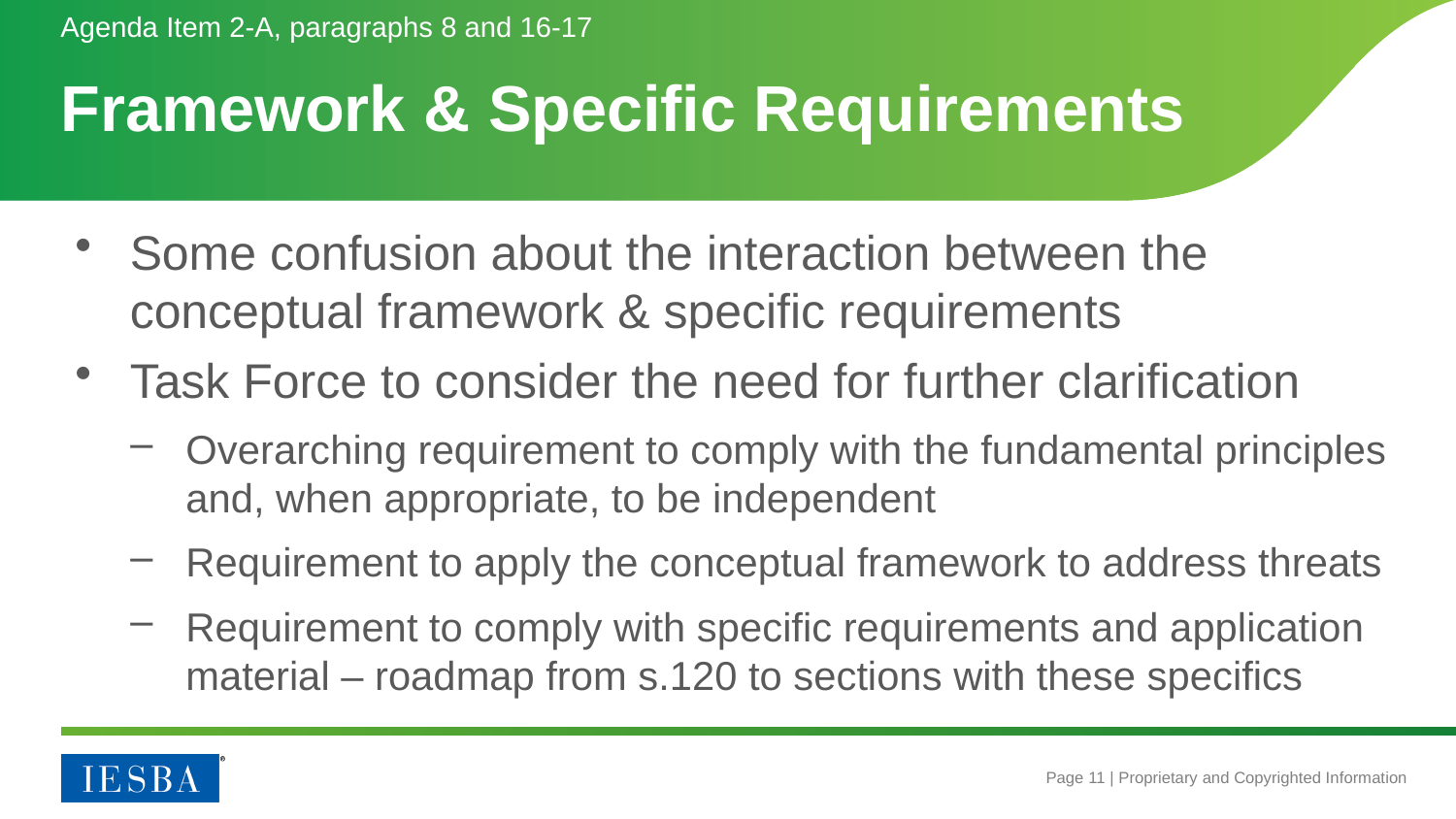

Agenda Item 2-A, paragraphs 8 and 16-17
# Framework & Specific Requirements
Some confusion about the interaction between the conceptual framework & specific requirements
Task Force to consider the need for further clarification
Overarching requirement to comply with the fundamental principles and, when appropriate, to be independent
Requirement to apply the conceptual framework to address threats
Requirement to comply with specific requirements and application material – roadmap from s.120 to sections with these specifics